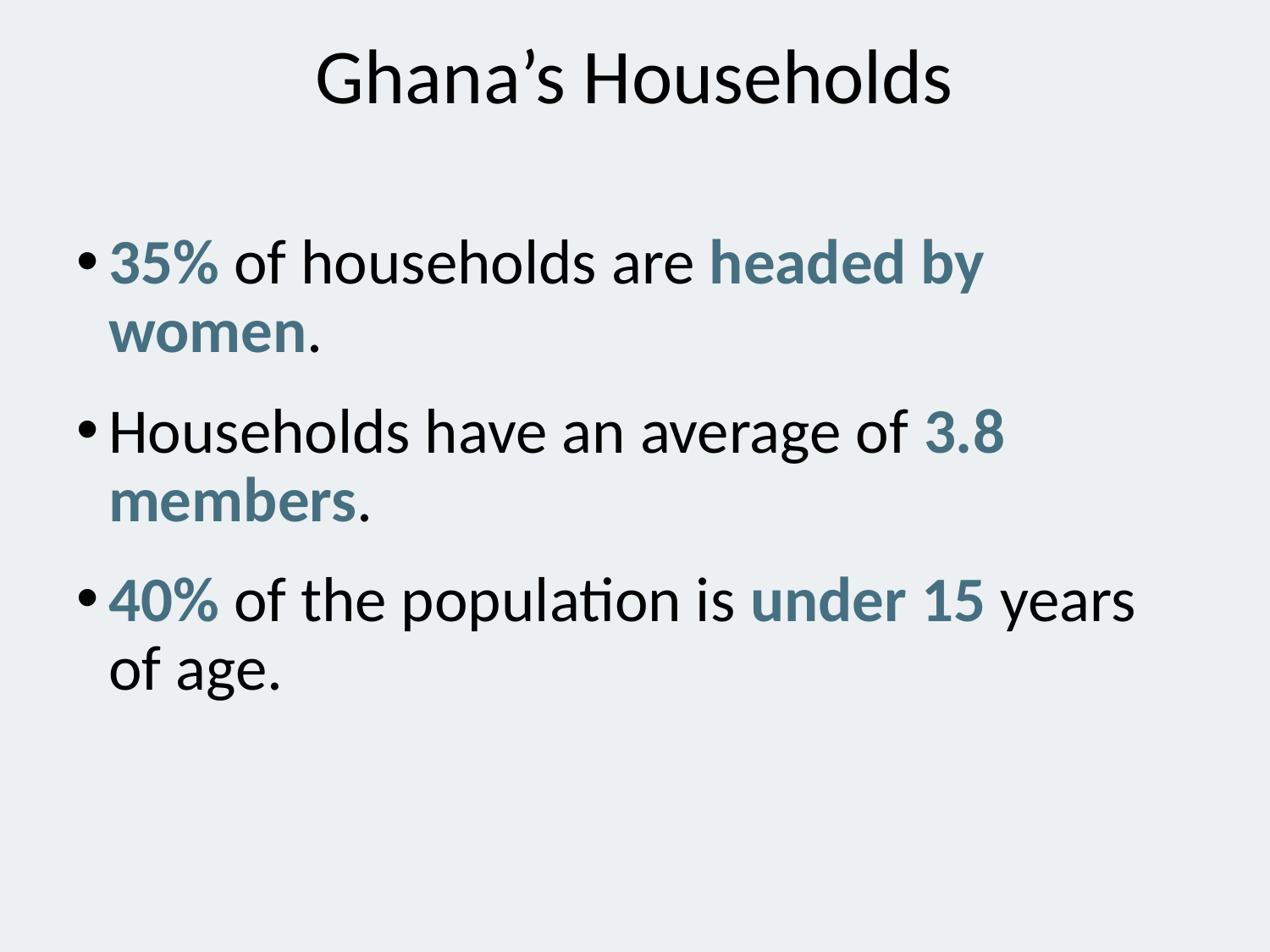

# Ghana’s Households
35% of households are headed by women.
Households have an average of 3.8 members.
40% of the population is under 15 years of age.